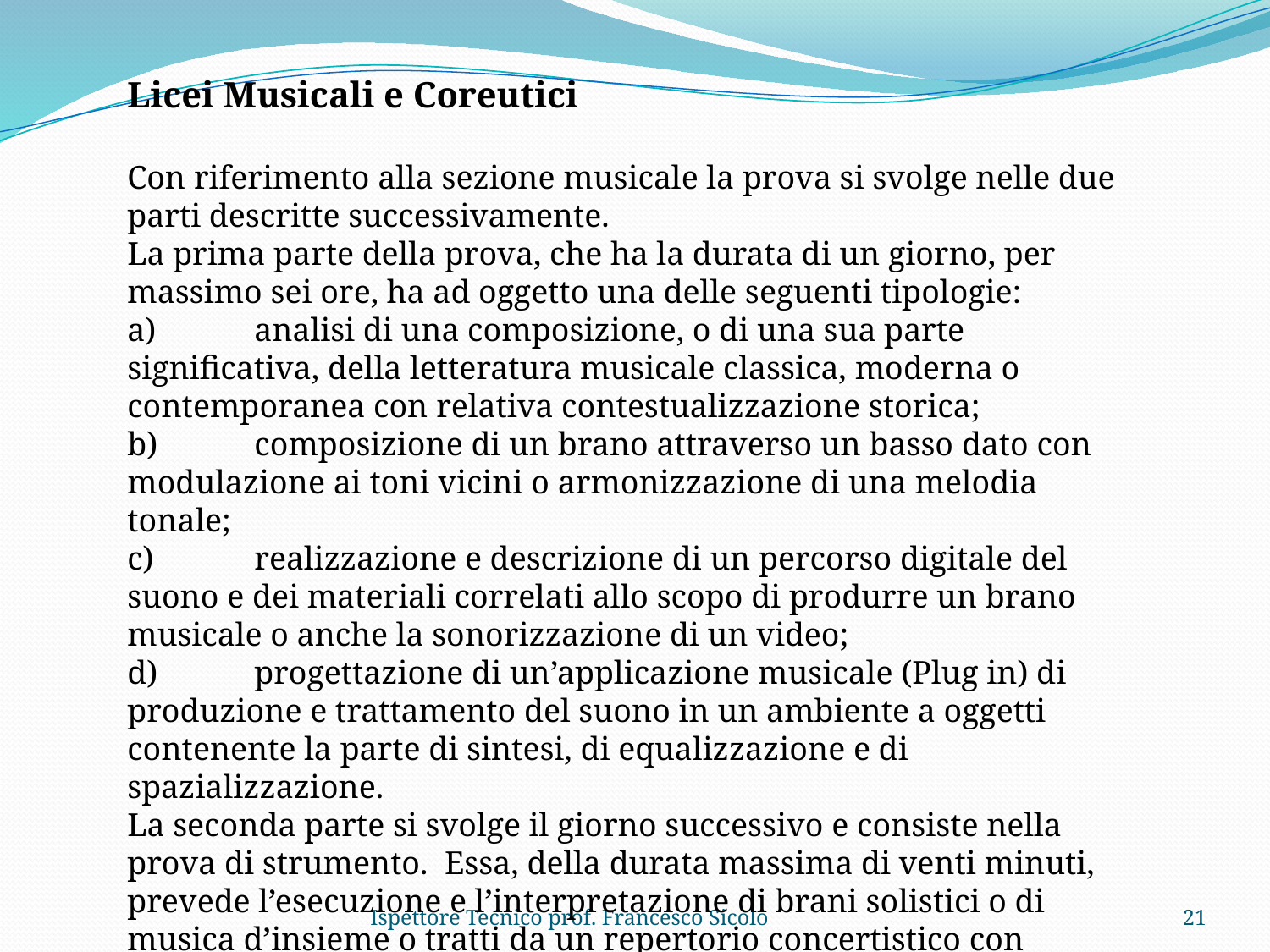

Licei Musicali e Coreutici

Con riferimento alla sezione musicale la prova si svolge nelle due parti descritte successivamente.
La prima parte della prova, che ha la durata di un giorno, per massimo sei ore, ha ad oggetto una delle seguenti tipologie:
a)	analisi di una composizione, o di una sua parte significativa, della letteratura musicale classica, moderna o contemporanea con relativa contestualizzazione storica;
b)	composizione di un brano attraverso un basso dato con modulazione ai toni vicini o armonizzazione di una melodia tonale;
c)	realizzazione e descrizione di un percorso digitale del suono e dei materiali correlati allo scopo di produrre un brano musicale o anche la sonorizzazione di un video;
d)	progettazione di un’applicazione musicale (Plug in) di produzione e trattamento del suono in un ambiente a oggetti contenente la parte di sintesi, di equalizzazione e di spazializzazione.
La seconda parte si svolge il giorno successivo e consiste nella prova di strumento.  Essa, della durata massima di venti minuti, prevede l’esecuzione e l’interpretazione di brani solistici o di musica d’insieme o tratti da un repertorio concertistico con riduzione pianistica.
Ispettore Tecnico prof. Francesco Sicolo
21